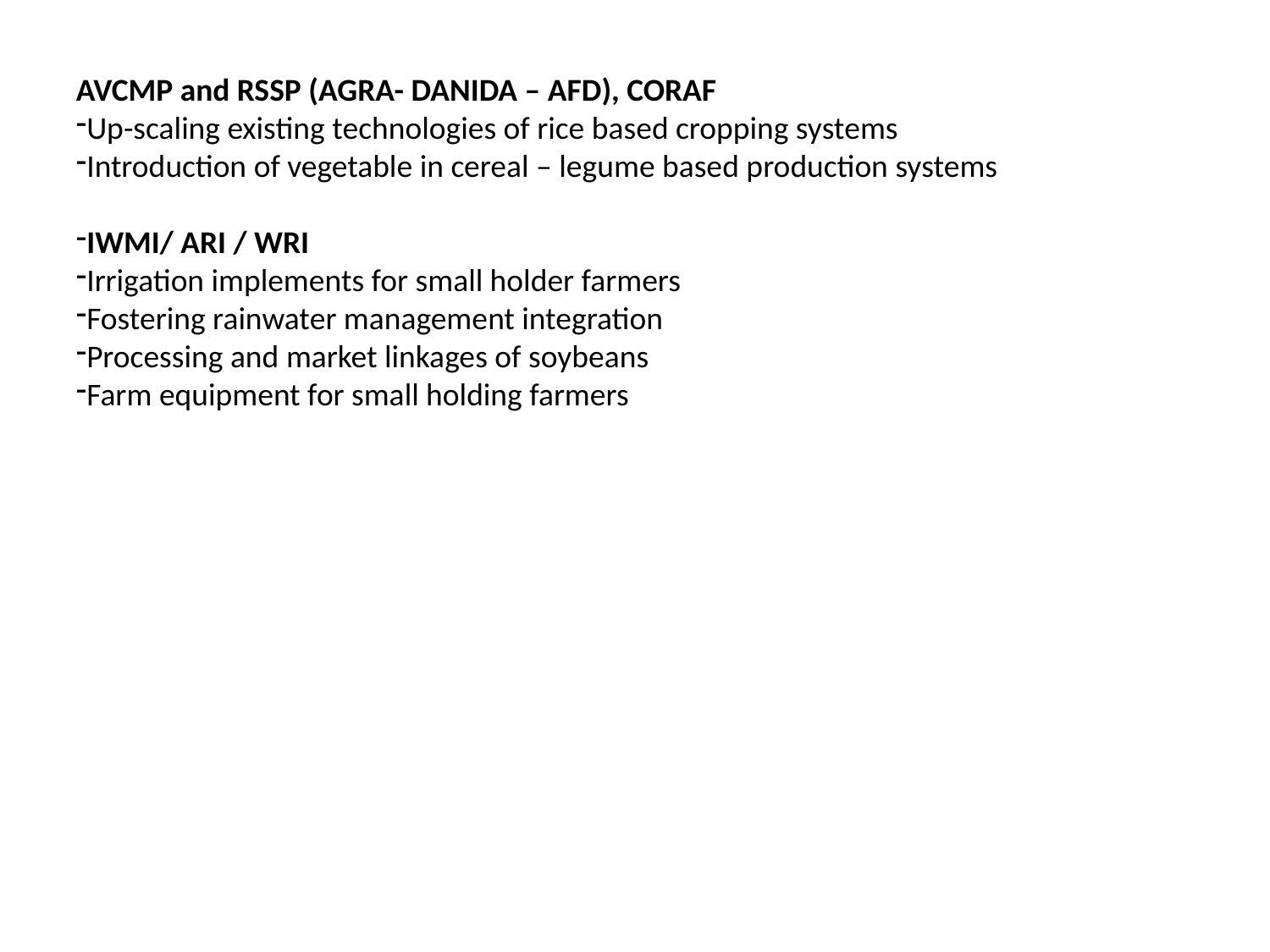

AVCMP and RSSP (AGRA- DANIDA – AFD), CORAF
Up-scaling existing technologies of rice based cropping systems
Introduction of vegetable in cereal – legume based production systems

IWMI/ ARI / WRI
Irrigation implements for small holder farmers
Fostering rainwater management integration
Processing and market linkages of soybeans
Farm equipment for small holding farmers